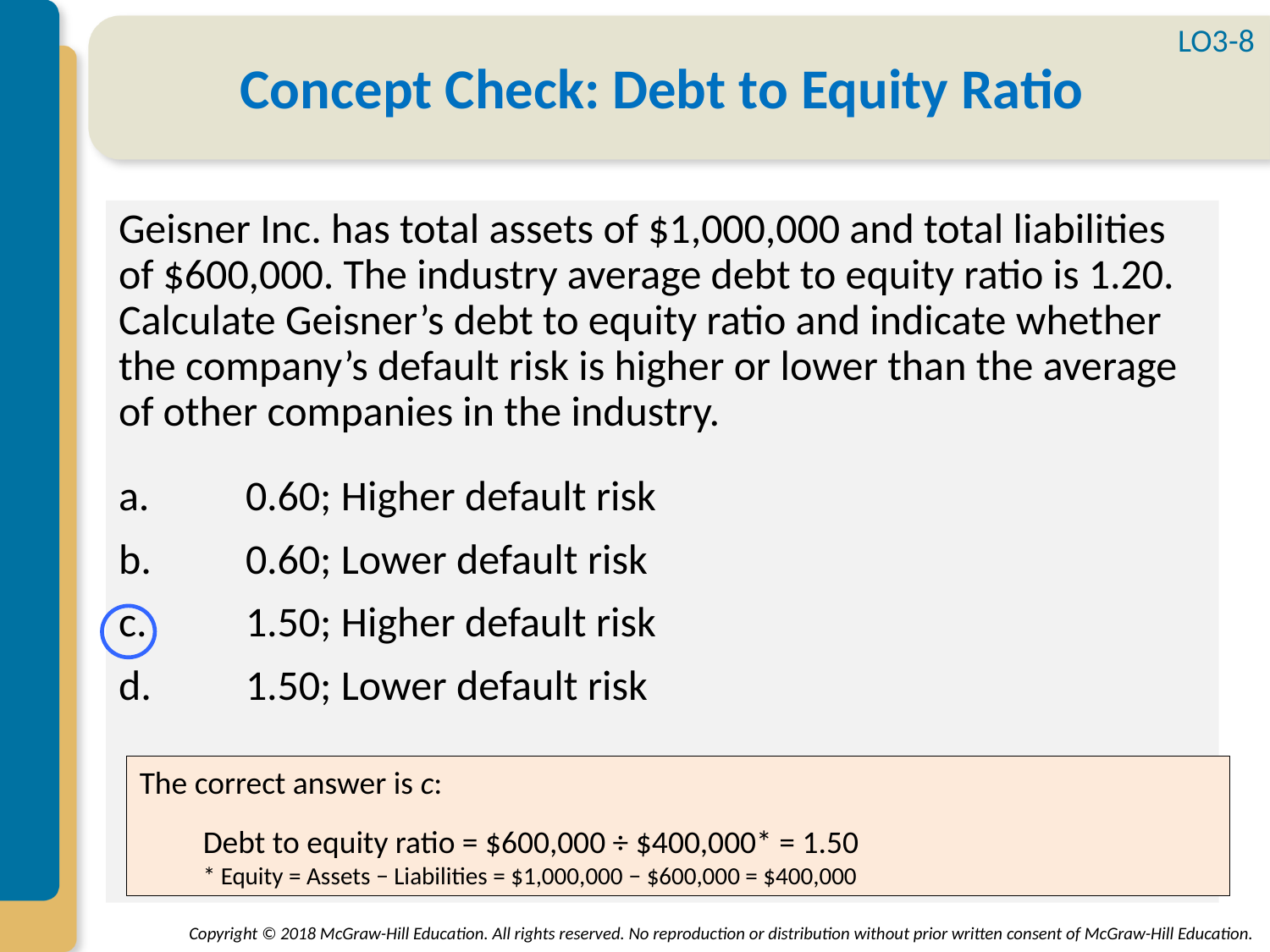

LO3-8
# Concept Check: Debt to Equity Ratio
Geisner Inc. has total assets of $1,000,000 and total liabilities of $600,000. The industry average debt to equity ratio is 1.20. Calculate Geisner’s debt to equity ratio and indicate whether the company’s default risk is higher or lower than the average of other companies in the industry.
0.60; Higher default risk
0.60; Lower default risk
1.50; Higher default risk
1.50; Lower default risk

The correct answer is c:
Debt to equity ratio = $600,000 ÷ $400,000* = 1.50
* Equity = Assets − Liabilities = $1,000,000 − $600,000 = $400,000